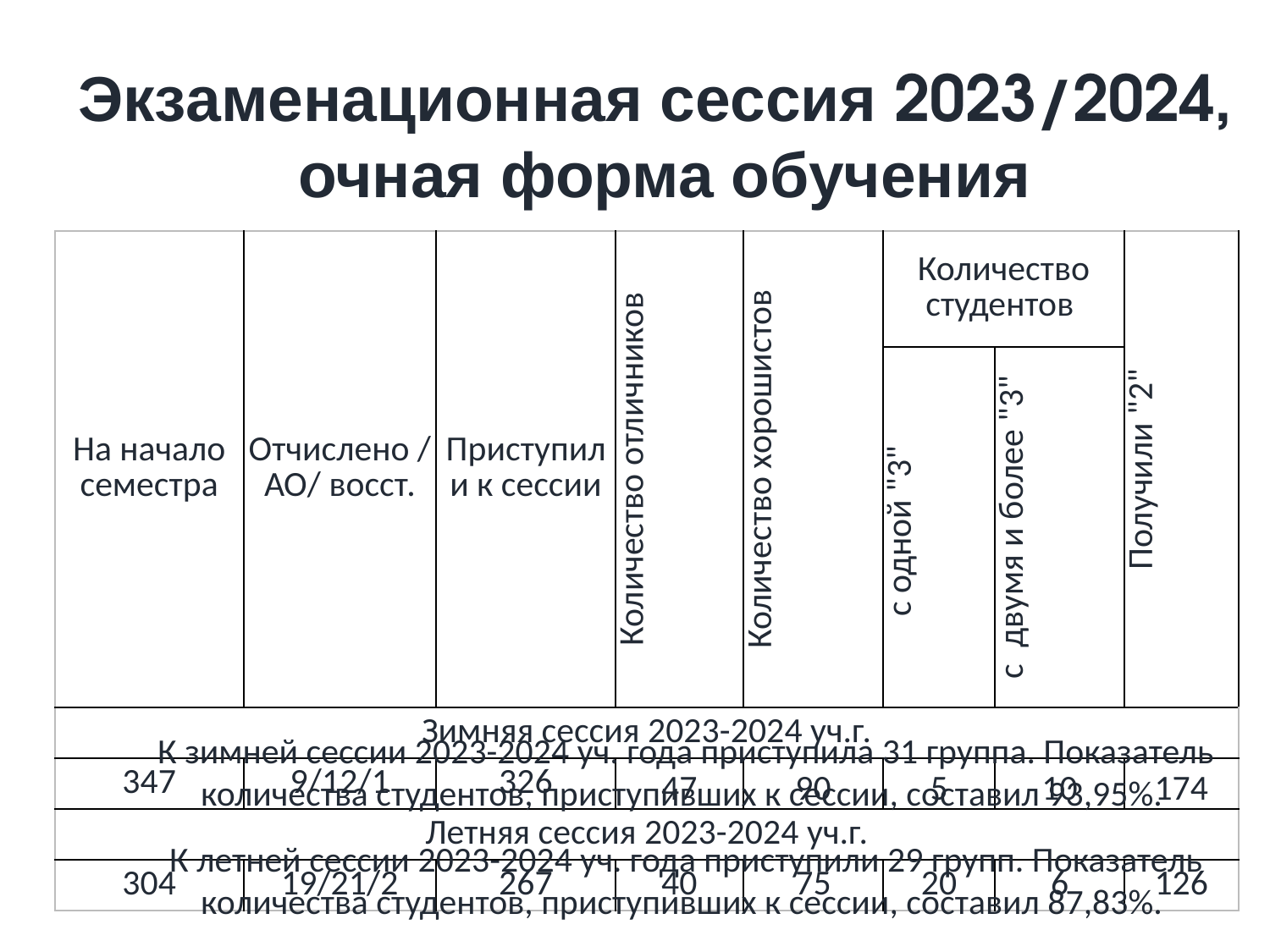

Экзаменационная сессия 2023/2024,
очная форма обучения
| На начало семестра | Отчислено /АО/ восст. | Приступили к сессии | Количество отличников | Количество хорошистов | Количество студентов |  | Получили "2" |
| --- | --- | --- | --- | --- | --- | --- | --- |
|  |  |  |  |  | с одной "3" | с двумя и более "3" |  |
| Зимняя сессия 2023-2024 уч.г. |  |  |  |  |  |  |  |
| 347 | 9/12/1 | 326 | 47 | 90 | 5 | 10 | 174 |
| Летняя сессия 2023-2024 уч.г. |  |  |  |  |  |  |  |
| 304 | 19/21/2 | 267 | 40 | 75 | 20 | 6 | 126 |
К зимней сессии 2023-2024 уч. года приступила 31 группа. Показатель количества студентов, приступивших к сессии, составил 93,95%.

К летней сессии 2023-2024 уч. года приступили 29 групп. Показатель количества студентов, приступивших к сессии, составил 87,83%.